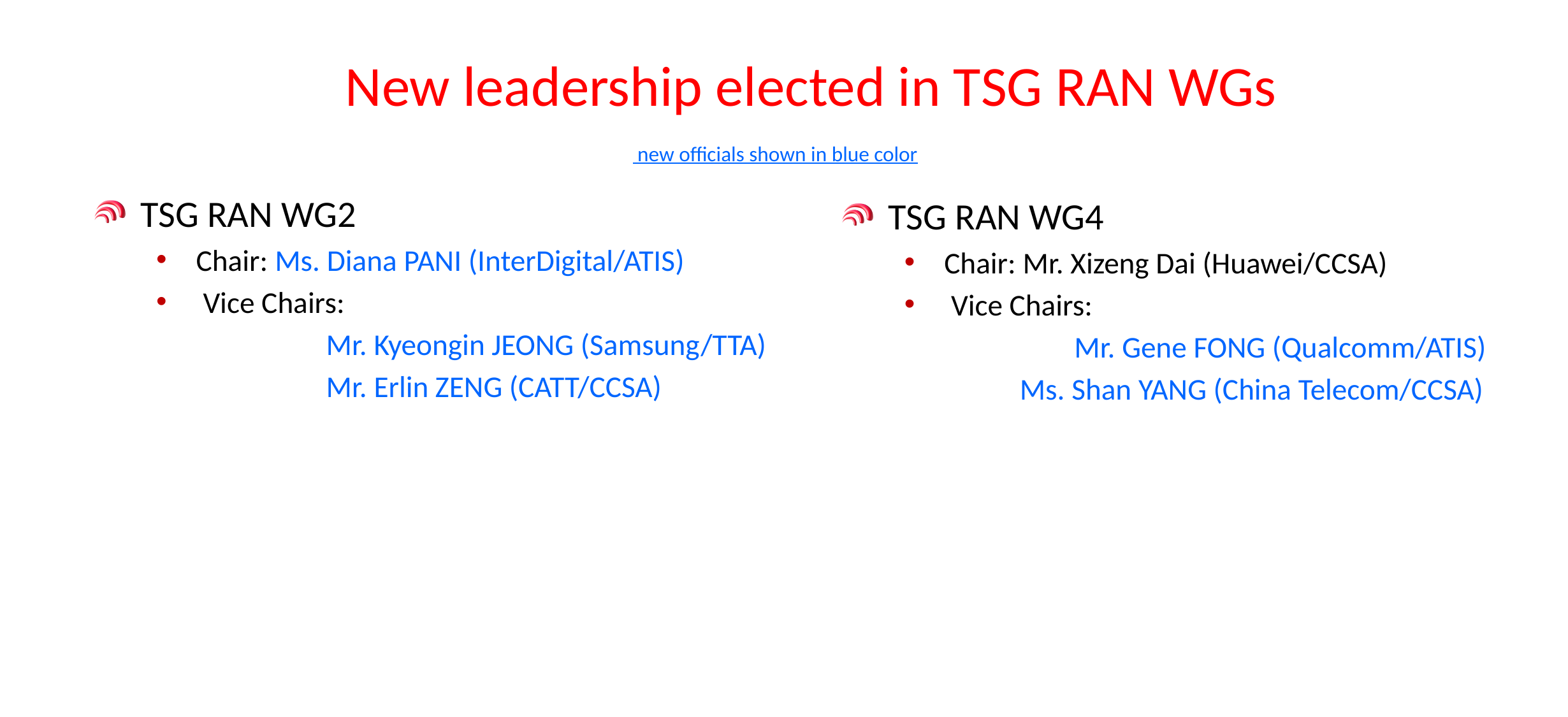

# New leadership elected in TSG RAN WGs
 new officials shown in blue color
TSG RAN WG2
Chair: Ms. Diana PANI (InterDigital/ATIS)
 Vice Chairs:
	            Mr. Kyeongin JEONG (Samsung/TTA)
	            Mr. Erlin	ZENG (CATT/CCSA)

TSG RAN WG4
Chair: Mr. Xizeng Dai (Huawei/CCSA)
 Vice Chairs:
	            Mr. Gene FONG (Qualcomm/ATIS)
                  Ms. Shan YANG (China Telecom/CCSA)